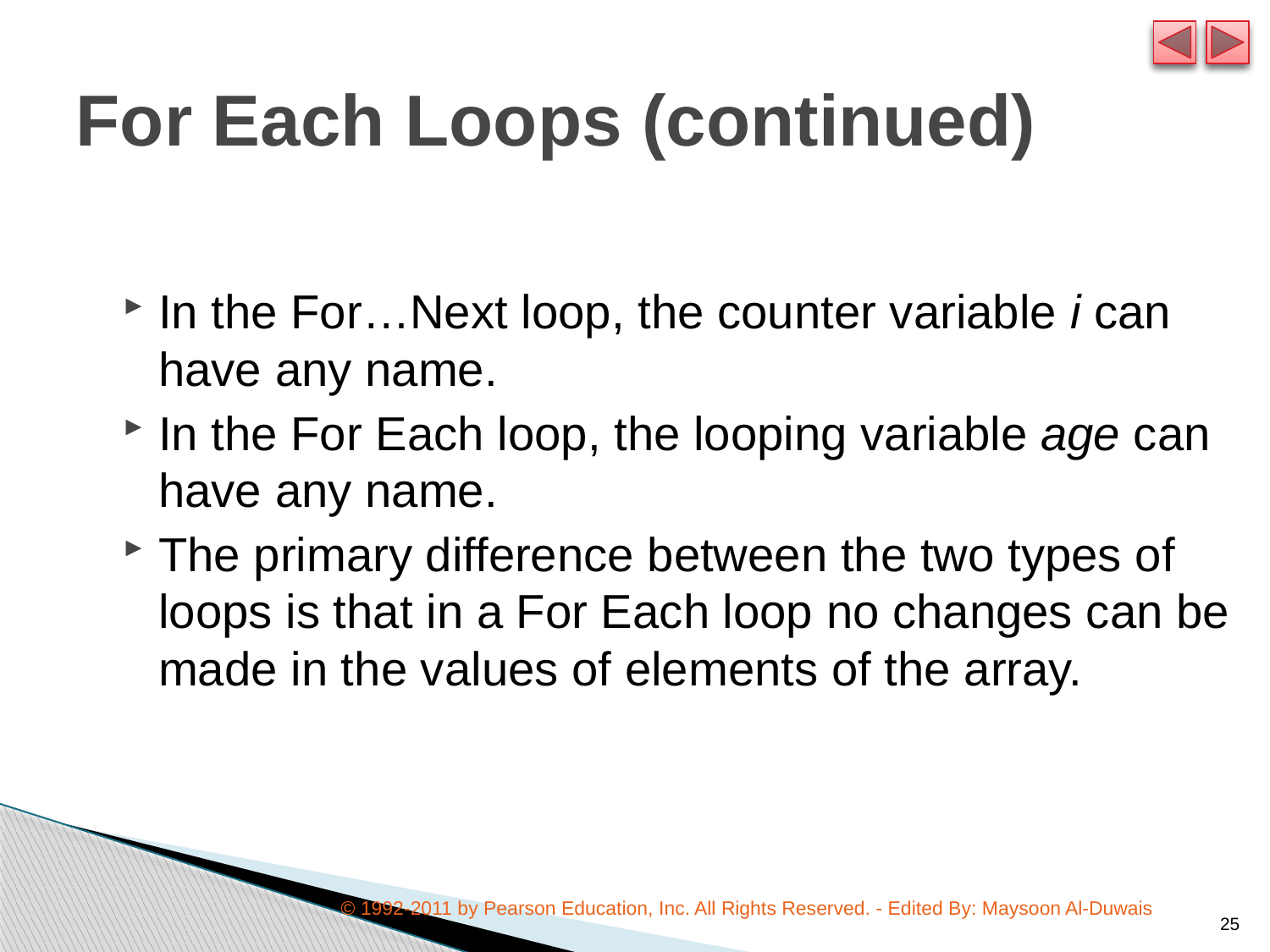

# For Each Loops (continued)
In the For…Next loop, the counter variable i can have any name.
In the For Each loop, the looping variable age can have any name.
The primary difference between the two types of loops is that in a For Each loop no changes can be made in the values of elements of the array.
© 1992-2011 by Pearson Education, Inc. All Rights Reserved. - Edited By: Maysoon Al-Duwais
25